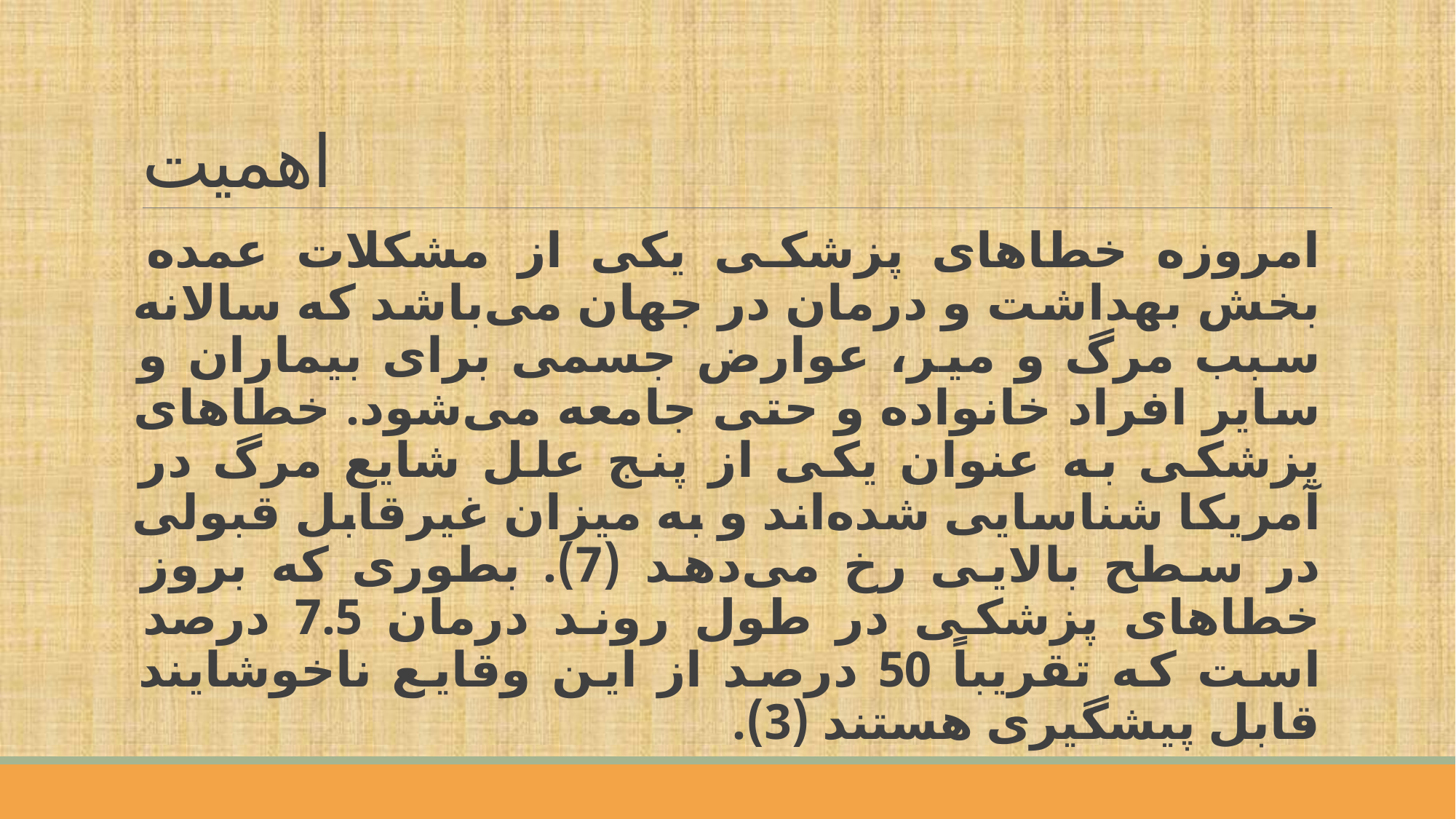

# اهمیت
امروزه خطاهای پزشکی یکی از مشکلات عمده بخش بهداشت و درمان در جهان می‌باشد که سالانه سبب مرگ و میر، عوارض جسمی برای بیماران و سایر افراد خانواده و حتی جامعه می‌شود. خطاهای پزشکی به عنوان یکی از پنج علل شایع مرگ در آمریکا شناسایی شده‌اند و به میزان غیرقابل قبولی در سطح بالایی رخ می‌دهد (7). بطوری که بروز خطاهای پزشکی در طول روند درمان 7.5 درصد است که تقریباً 50 درصد از این وقایع ناخوشایند قابل پیشگیری هستند (3).